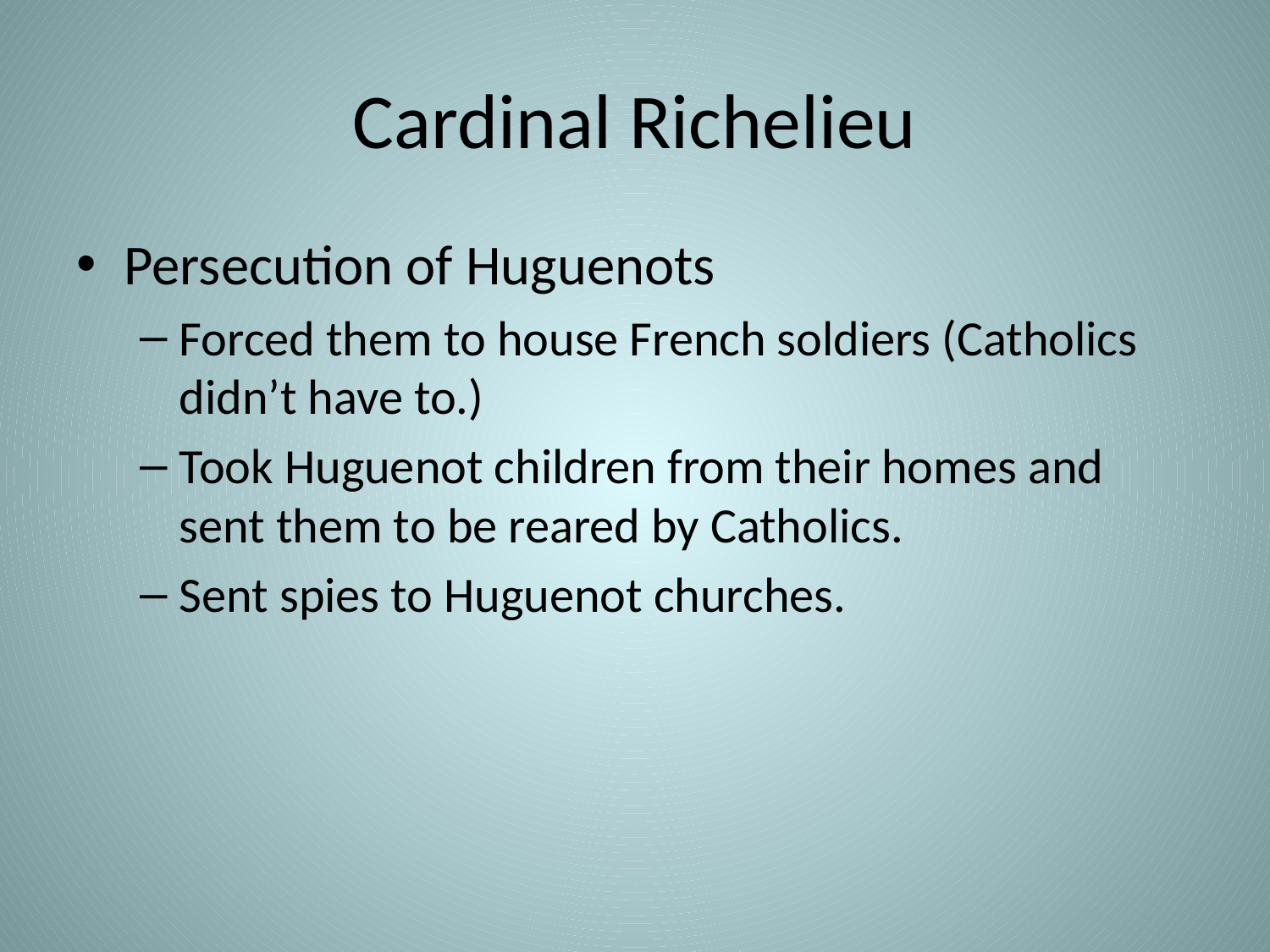

# Cardinal Richelieu
Persecution of Huguenots
Forced them to house French soldiers (Catholics didn’t have to.)
Took Huguenot children from their homes and sent them to be reared by Catholics.
Sent spies to Huguenot churches.